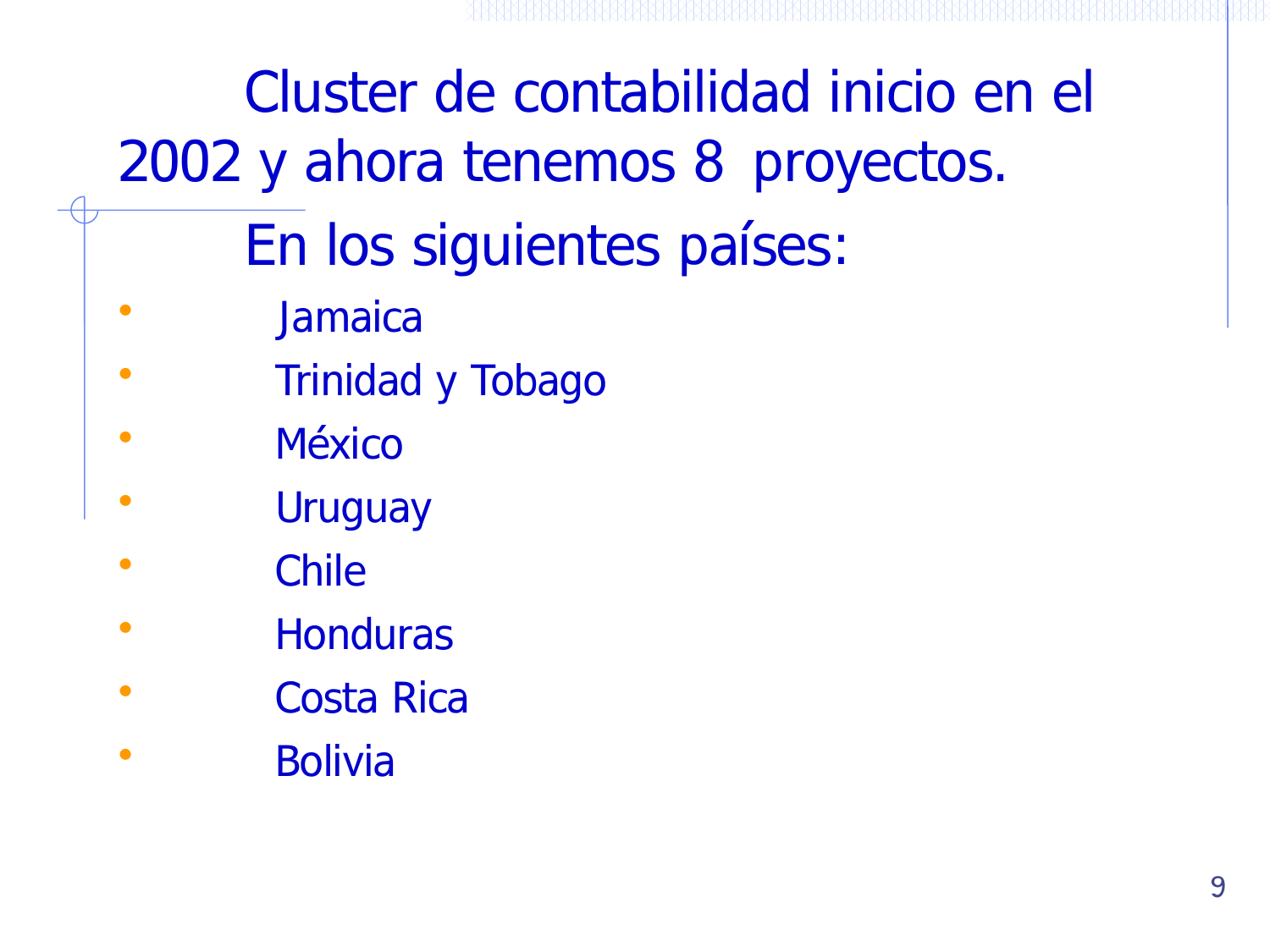

Cluster de contabilidad inicio en el 	2002 y ahora tenemos 8 	proyectos.
	En los siguientes países:
	Jamaica
	Trinidad y Tobago
	México
	Uruguay
	Chile
	Honduras
	Costa Rica
	Bolivia

9